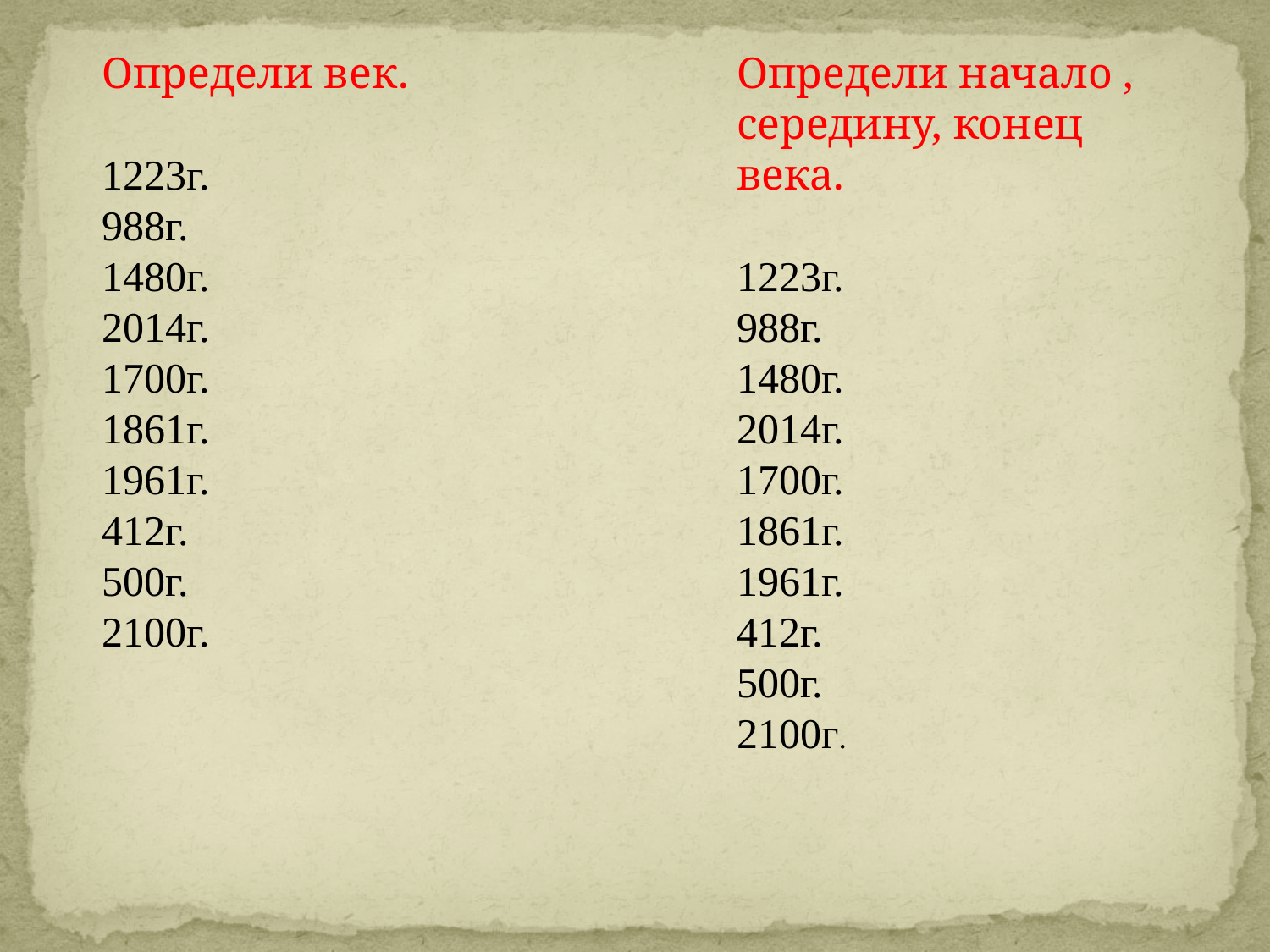

Определи век.

1223г.
988г.
1480г.
2014г.
1700г.
1861г.
1961г.
412г.
500г.
2100г.

Определи начало , середину, конец века.

1223г.
988г.
1480г.
2014г.
1700г.
1861г.
1961г.
412г.
500г.
2100г.